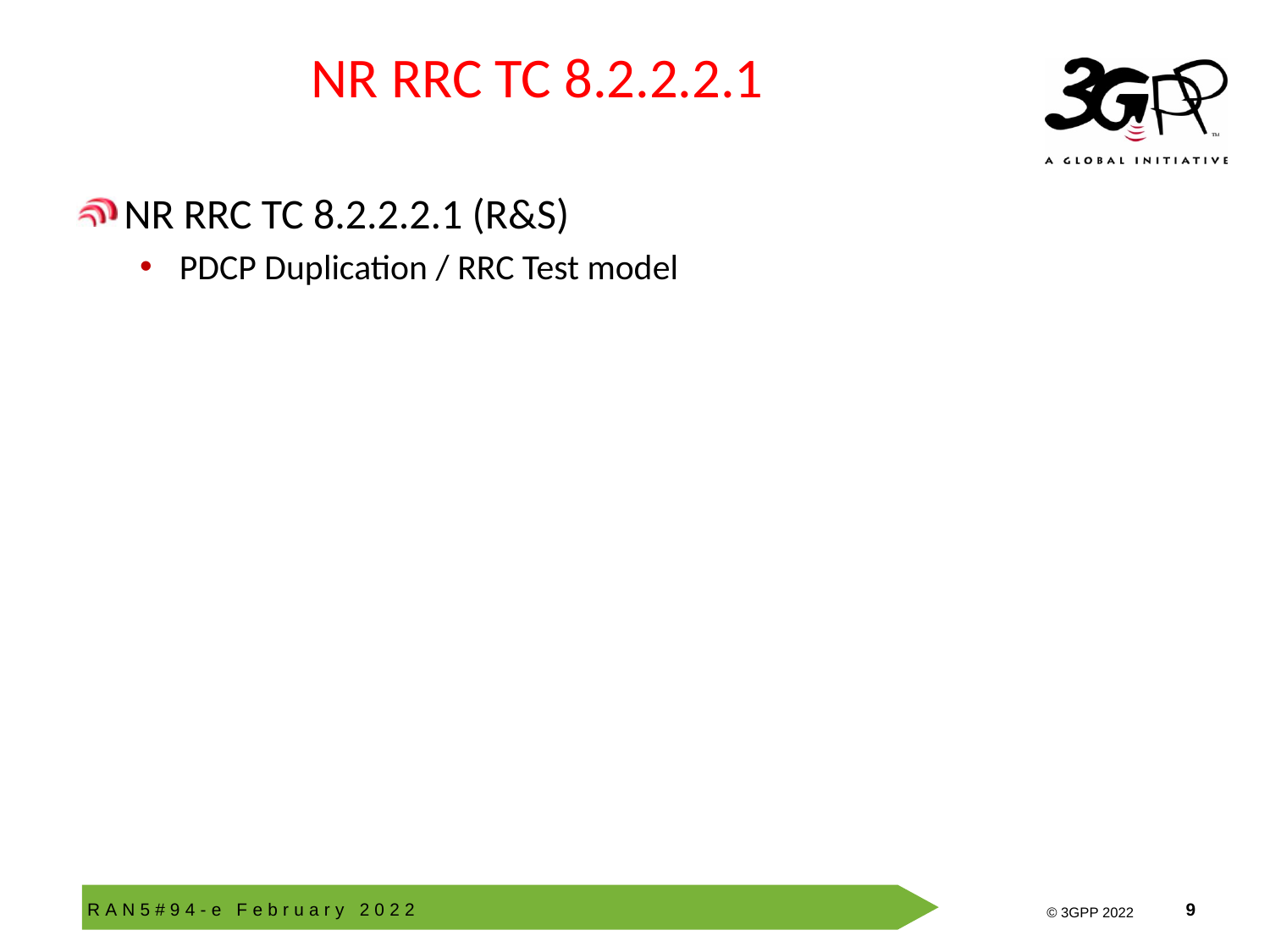

# NR RRC TC 8.2.2.2.1
NR RRC TC 8.2.2.2.1 (R&S)
PDCP Duplication / RRC Test model